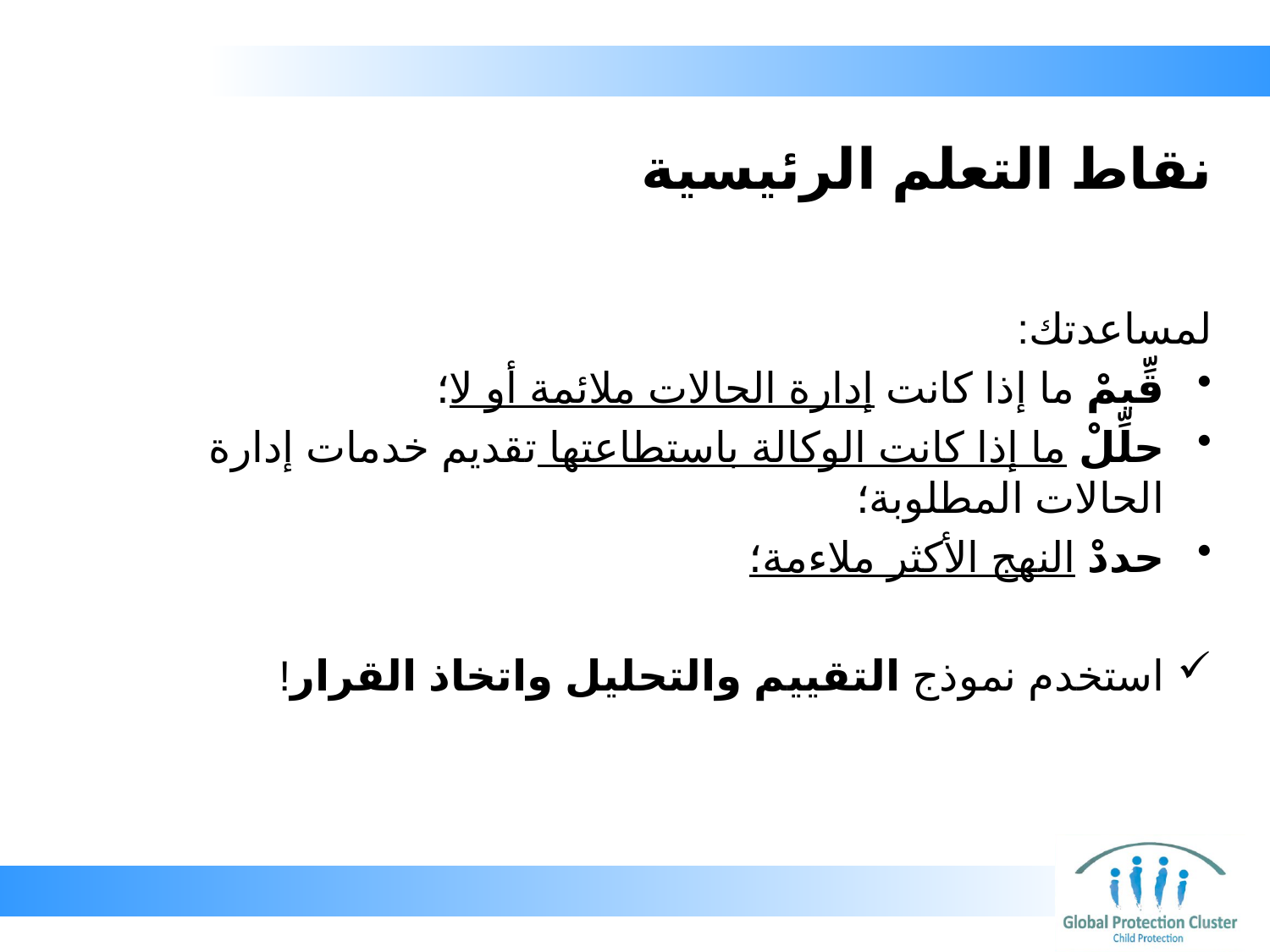

# نقاط التعلم الرئيسية

لمساعدتك:
قِّيمْ ما إذا كانت إدارة الحالات ملائمة أو لا؛
حلِّلْ ما إذا كانت الوكالة باستطاعتها تقديم خدمات إدارة الحالات المطلوبة؛
حددْ النهج الأكثر ملاءمة؛

استخدم نموذج التقييم والتحليل واتخاذ القرار!